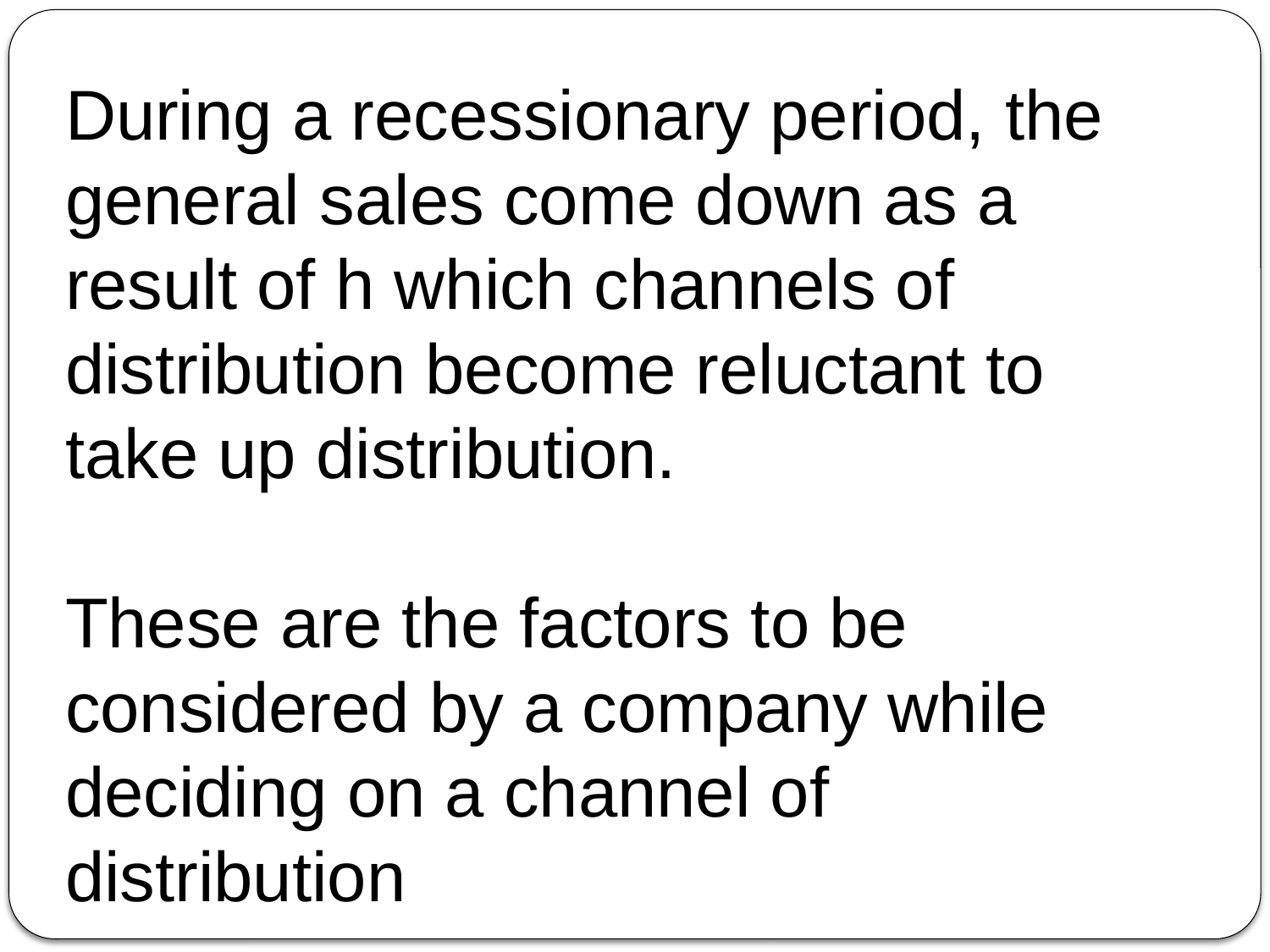

During a recessionary period, the general sales come down as a result of h which channels of distribution become reluctant to take up distribution.

These are the factors to be considered by a company while deciding on a channel of distribution